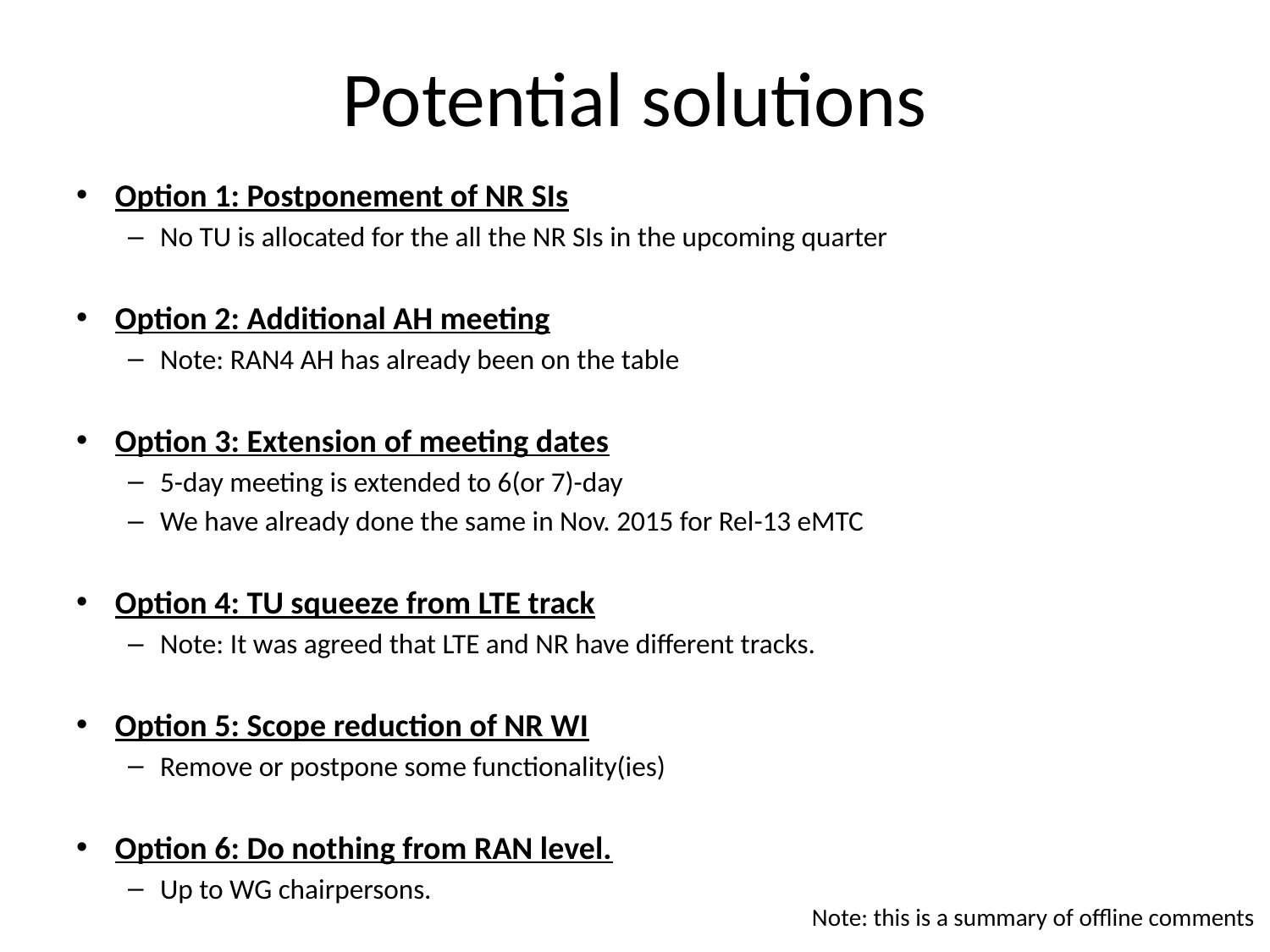

# Potential solutions
Option 1: Postponement of NR SIs
No TU is allocated for the all the NR SIs in the upcoming quarter

Option 2: Additional AH meeting
Note: RAN4 AH has already been on the table

Option 3: Extension of meeting dates
5-day meeting is extended to 6(or 7)-day
We have already done the same in Nov. 2015 for Rel-13 eMTC

Option 4: TU squeeze from LTE track
Note: It was agreed that LTE and NR have different tracks.

Option 5: Scope reduction of NR WI
Remove or postpone some functionality(ies)

Option 6: Do nothing from RAN level.
Up to WG chairpersons.
Note: this is a summary of offline comments